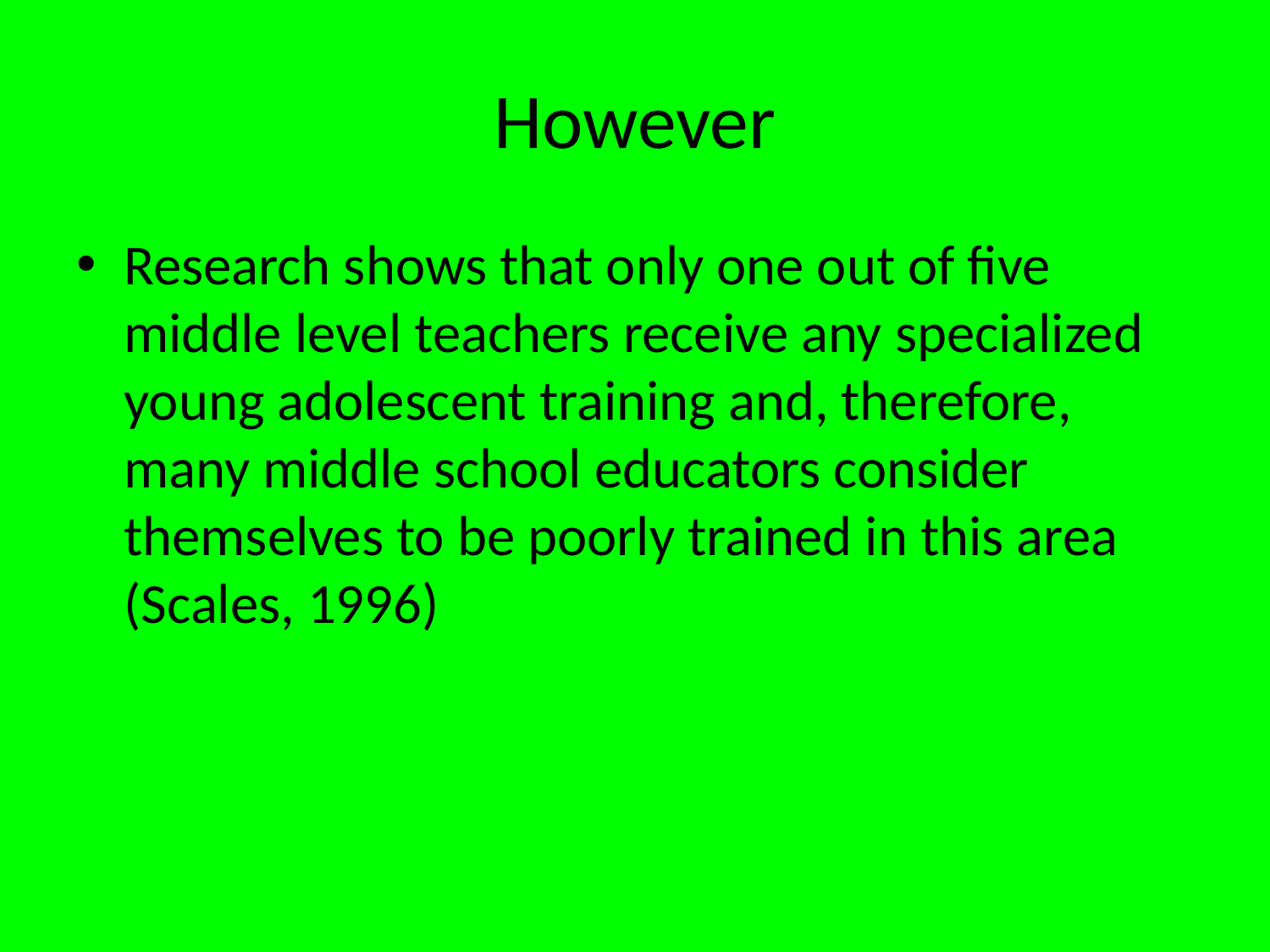

# However
Research shows that only one out of five middle level teachers receive any specialized young adolescent training and, therefore, many middle school educators consider themselves to be poorly trained in this area (Scales, 1996)